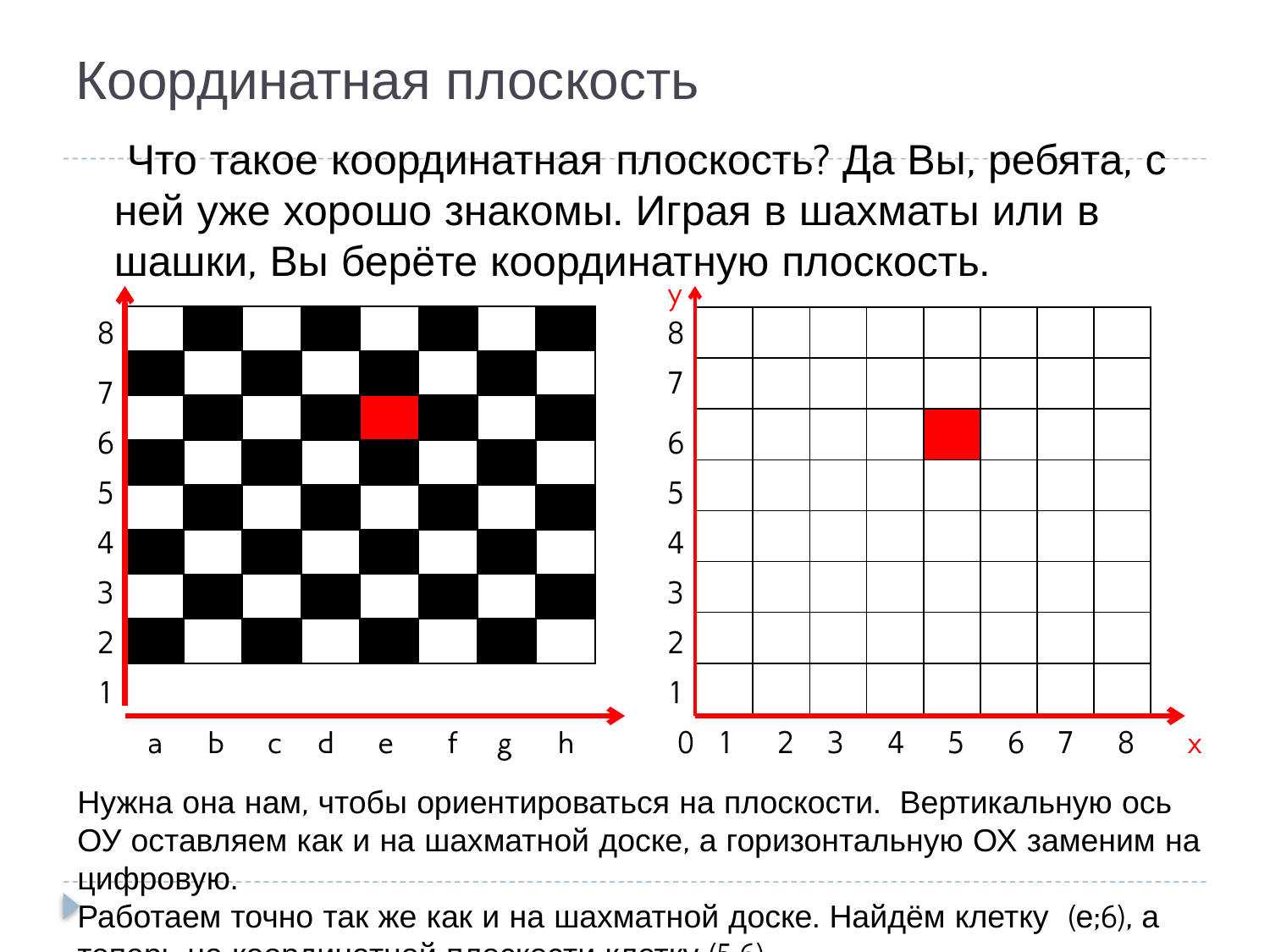

# Координатная плоскость
    Что такое координатная плоскость? Да Вы, ребята, с ней уже хорошо знакомы. Играя в шахматы или в шашки, Вы берёте координатную плоскость.

y
8
|  |  |  |  |  |  |  |  |
| --- | --- | --- | --- | --- | --- | --- | --- |
|  |  |  |  |  |  |  |  |
|  |  |  |  |  |  |  |  |
|  |  |  |  |  |  |  |  |
|  |  |  |  |  |  |  |  |
|  |  |  |  |  |  |  |  |
|  |  |  |  |  |  |  |  |
|  |  |  |  |  |  |  |  |
8
|  |  |  |  |  |  |  |  |
| --- | --- | --- | --- | --- | --- | --- | --- |
|  |  |  |  |  |  |  |  |
|  |  |  |  |  |  |  |  |
|  |  |  |  |  |  |  |  |
|  |  |  |  |  |  |  |  |
|  |  |  |  |  |  |  |  |
|  |  |  |  |  |  |  |  |
|  |  |  |  |  |  |  |  |
7
7
6
6
5
5
4
4
3
3
2
2
1
1
a
b
c
d
e
f
g
h
0
1
2
3
4
5
6
7
8
x
Нужна она нам, чтобы ориентироваться на плоскости.  Вертикальную ось ОУ оставляем как и на шахматной доске, а горизонтальную ОХ заменим на цифровую.
Работаем точно так же как и на шахматной доске. Найдём клетку  (е;6), а теперь на координатной плоскости клетку (5;6)